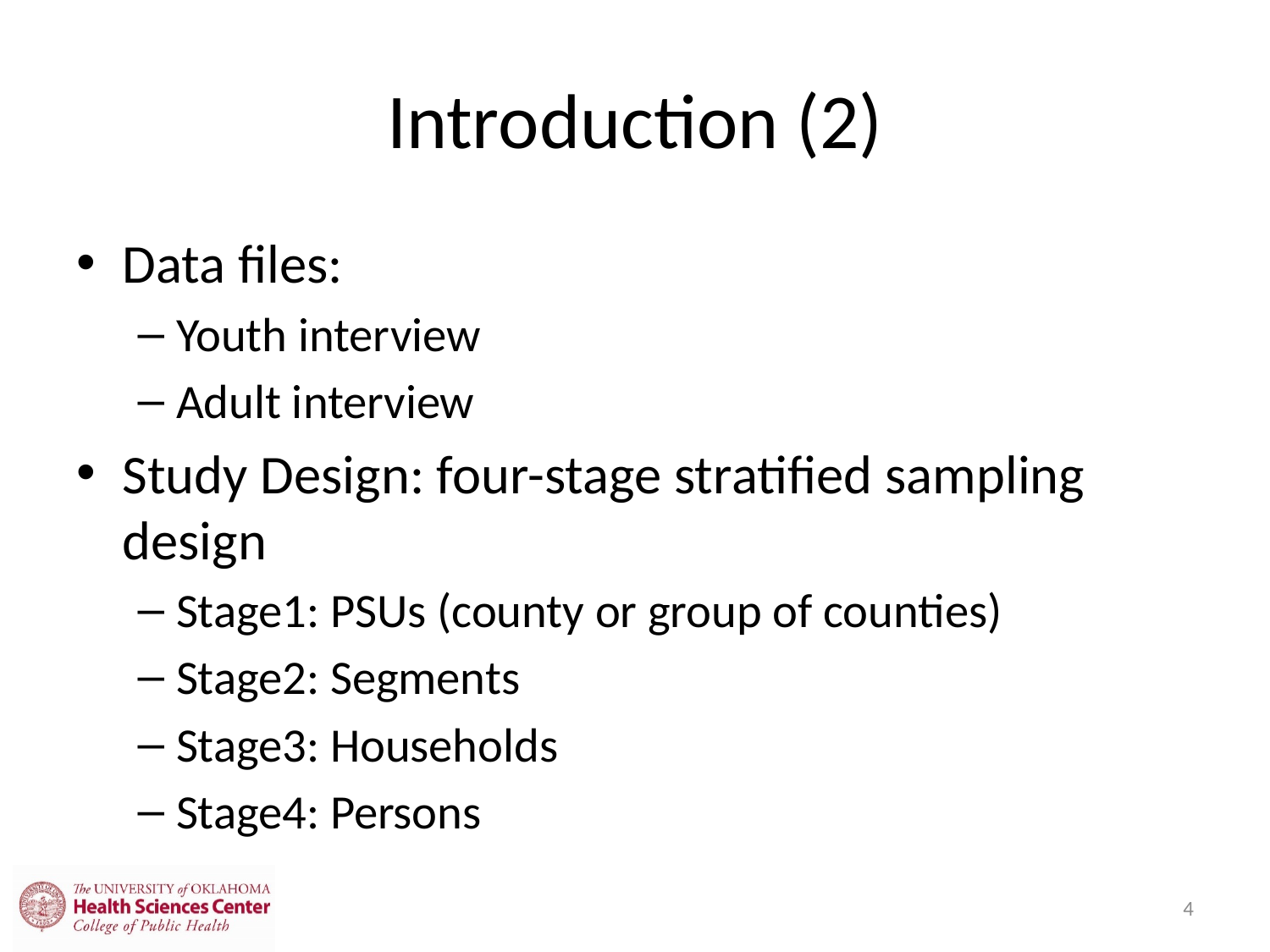

# Introduction (2)
Data files:
Youth interview
Adult interview
Study Design: four-stage stratified sampling design
Stage1: PSUs (county or group of counties)
Stage2: Segments
Stage3: Households
Stage4: Persons
4